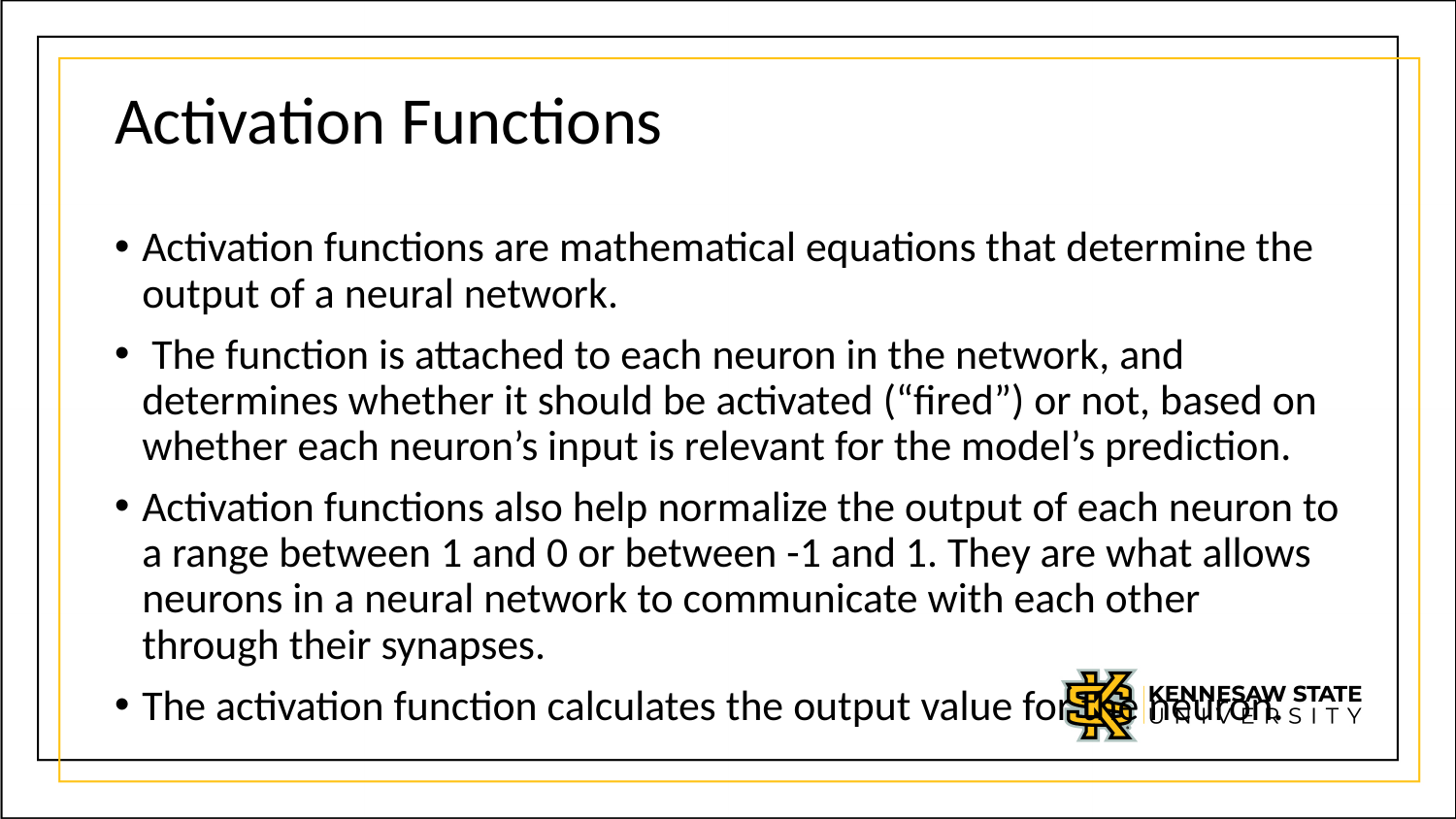

# Activation Functions
Activation functions are mathematical equations that determine the output of a neural network.
 The function is attached to each neuron in the network, and determines whether it should be activated (“fired”) or not, based on whether each neuron’s input is relevant for the model’s prediction.
Activation functions also help normalize the output of each neuron to a range between 1 and 0 or between -1 and 1. They are what allows neurons in a neural network to communicate with each other through their synapses.
The activation function calculates the output value for the neuron.